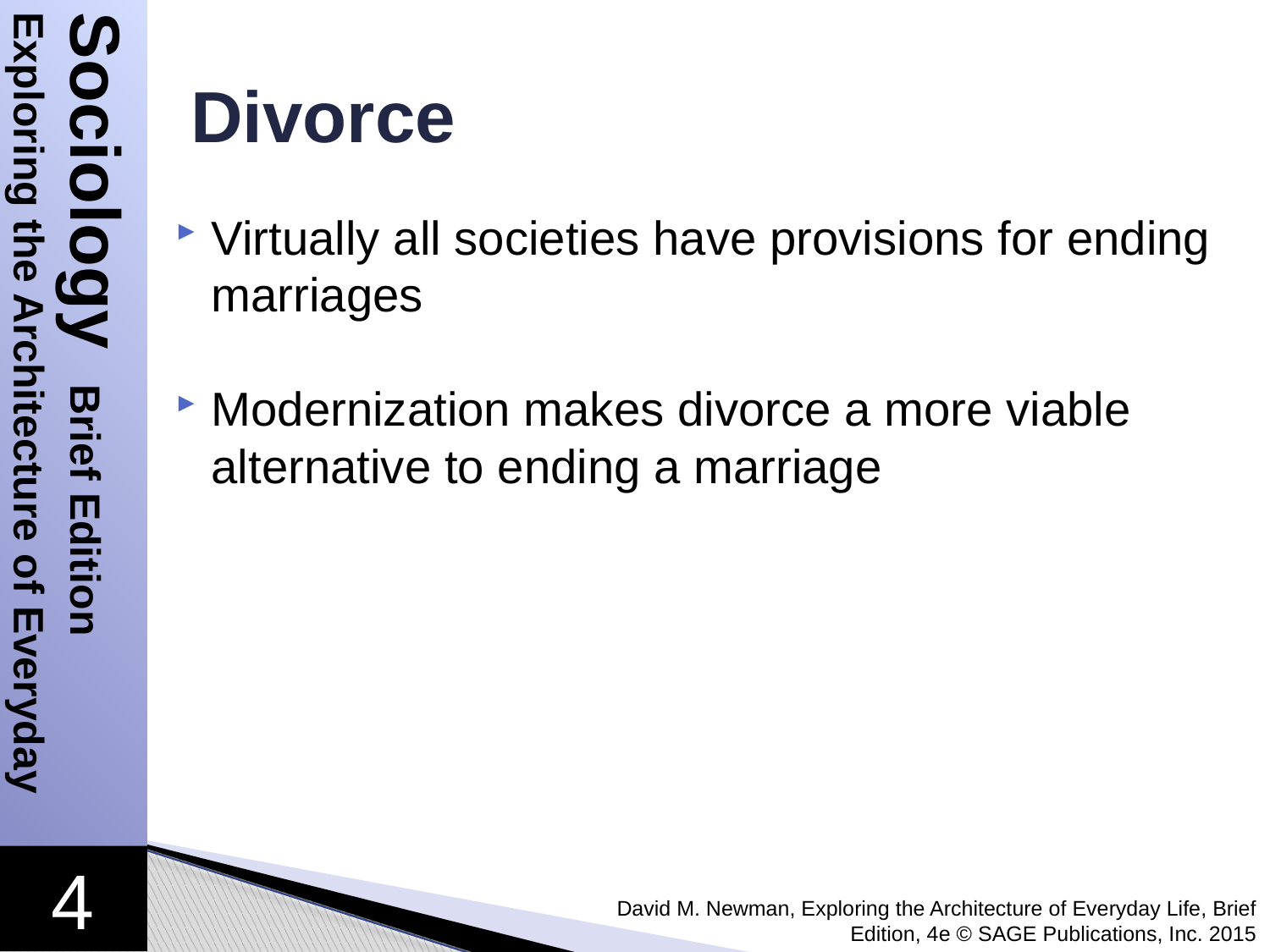

# Divorce
Virtually all societies have provisions for ending marriages

Modernization makes divorce a more viable alternative to ending a marriage
David M. Newman, Exploring the Architecture of Everyday Life, Brief Edition, 4e © SAGE Publications, Inc. 2015